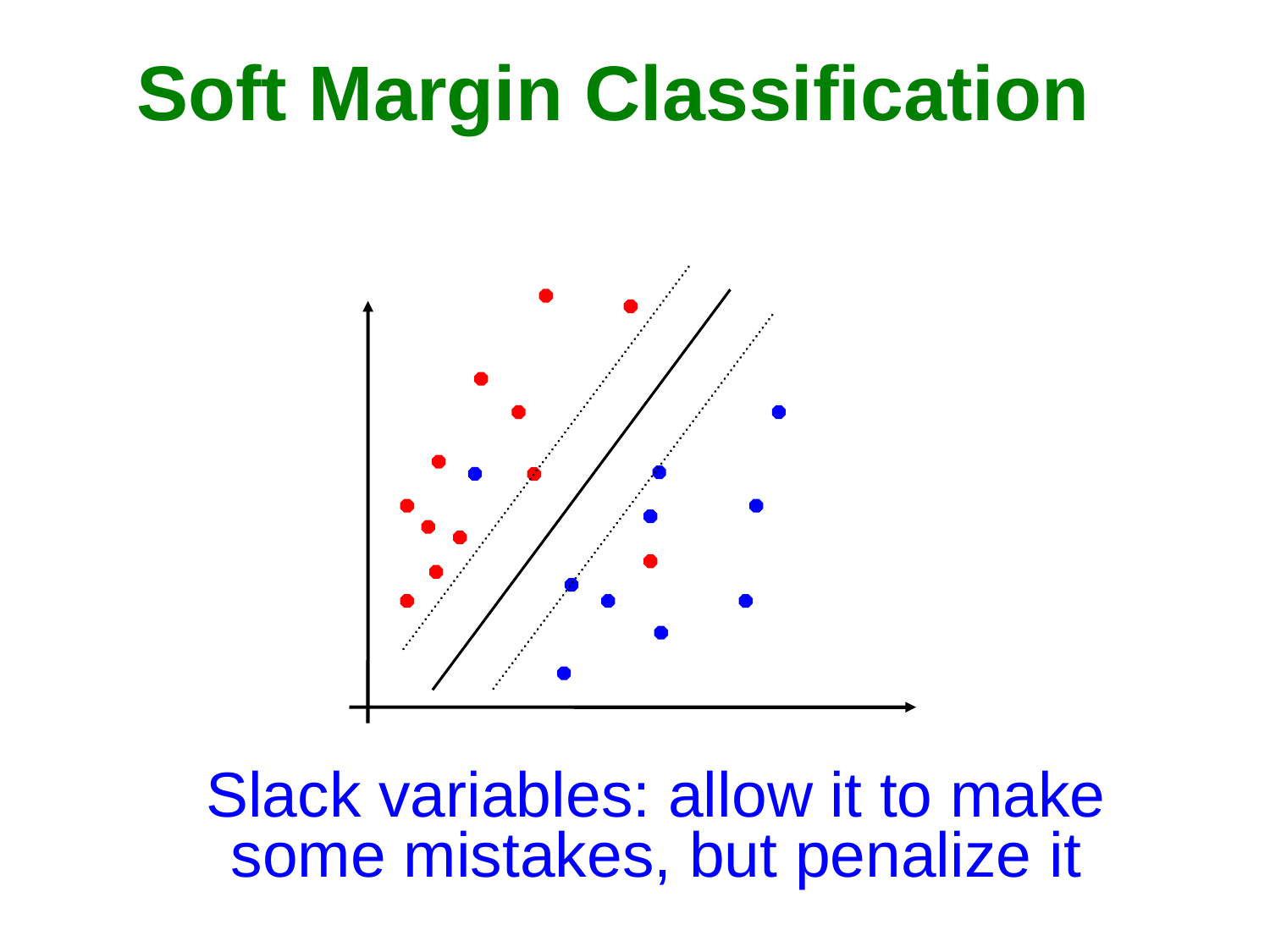

# Soft Margin Classification

Slack variables: allow it to make some mistakes, but penalize it